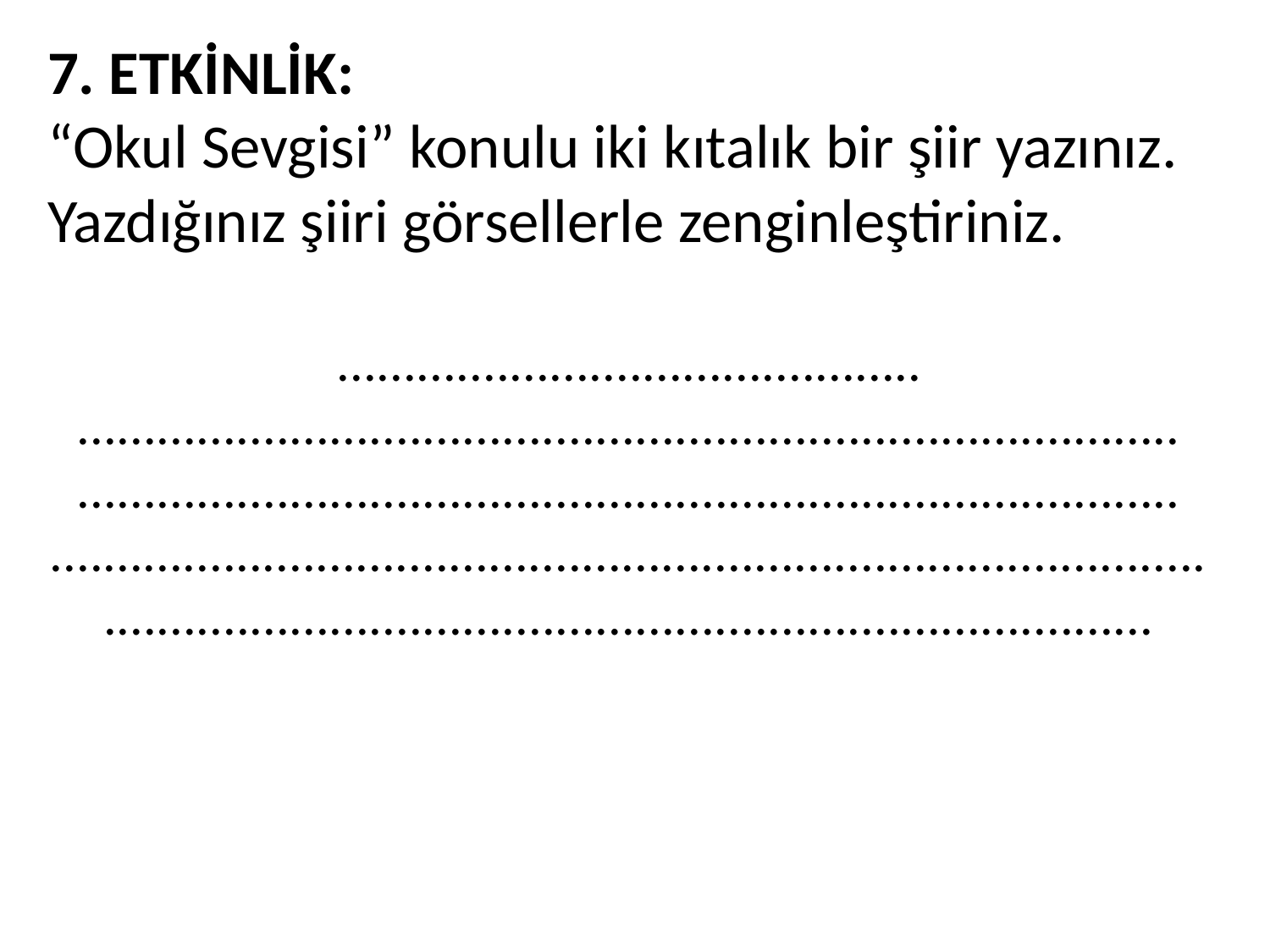

7. ETKİNLİK:
“Okul Sevgisi” konulu iki kıtalık bir şiir yazınız. Yazdığınız şiiri görsellerle zenginleştiriniz.

............................................
...................................................................................
...................................................................................
......................................................................................................................................................................